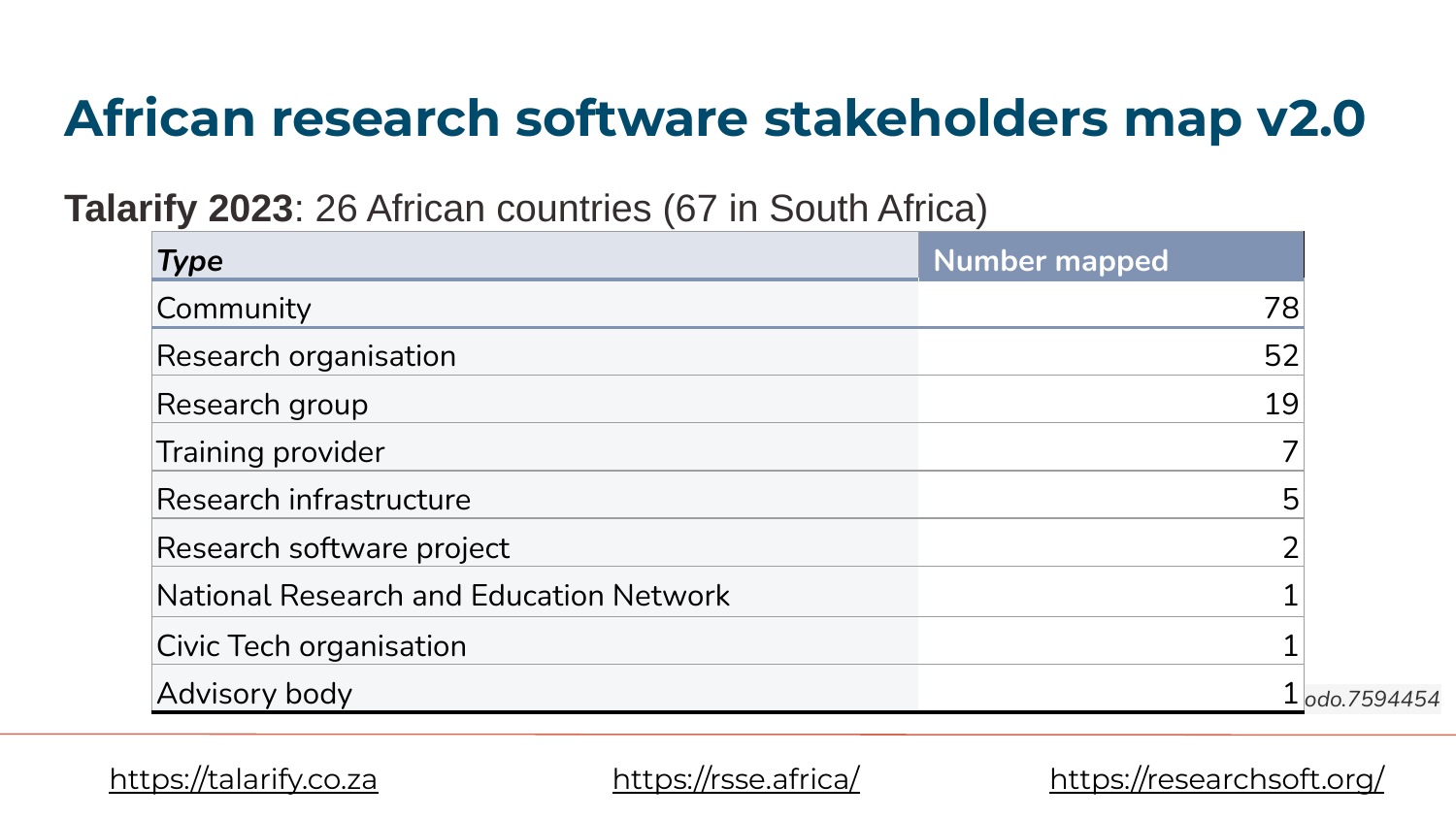

# African research software stakeholders map v2.0
Talarify 2023: 26 African countries (67 in South Africa)

| Type | Number mapped |
| --- | --- |
| Community | 78 |
| Research organisation | 52 |
| Research group | 19 |
| Training provider | 7 |
| Research infrastructure | 5 |
| Research software project | 2 |
| National Research and Education Network | 1 |
| Civic Tech organisation | 1 |
| Advisory body | 1 |
Nomalungelo Maphanga, & Anelda Van der Walt. (2023). doi.org/10.5281/zenodo.7594454
https://talarify.co.za
https://rsse.africa/
https://researchsoft.org/